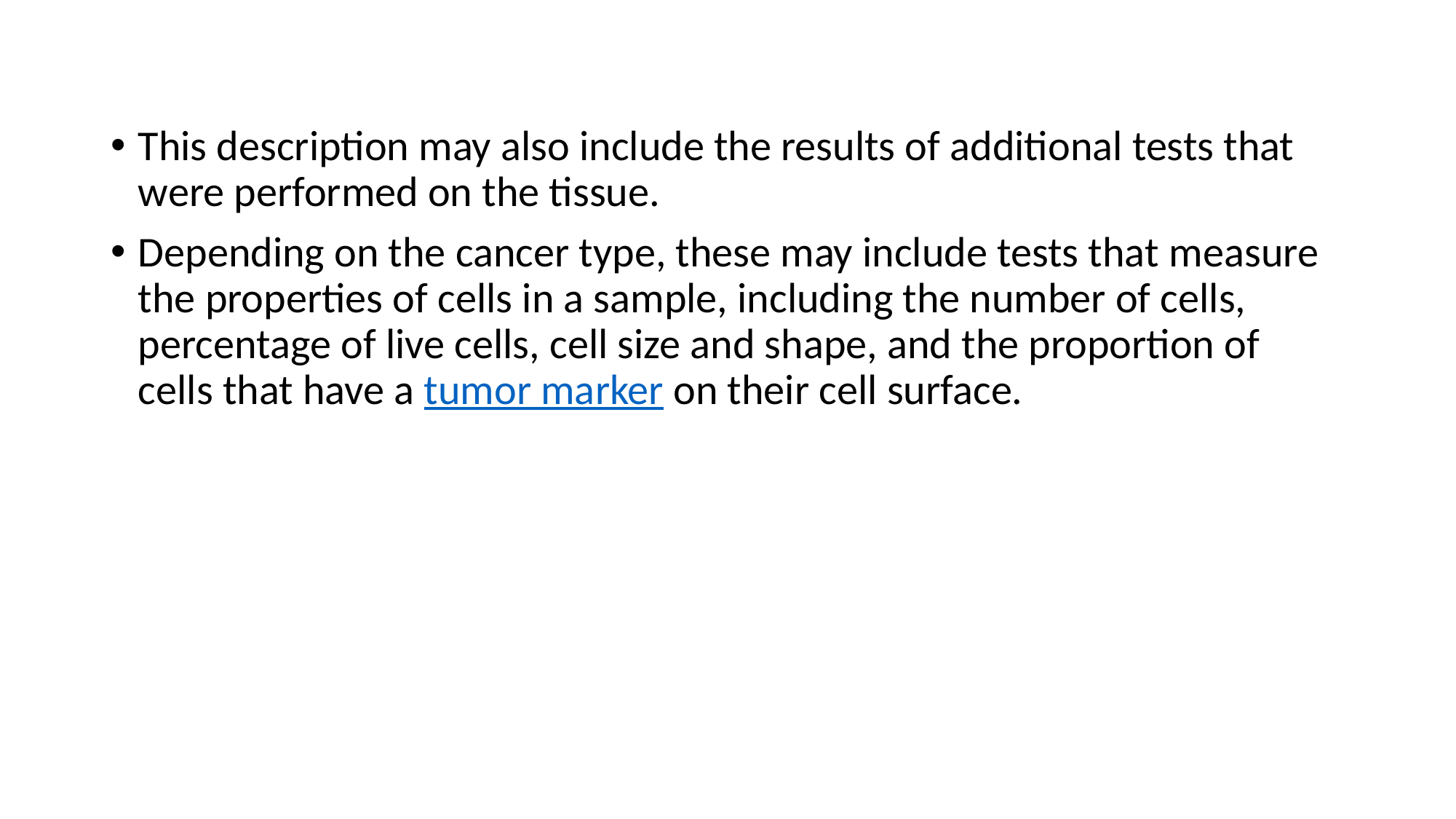

This description may also include the results of additional tests that were performed on the tissue.
Depending on the cancer type, these may include tests that measure the properties of cells in a sample, including the number of cells, percentage of live cells, cell size and shape, and the proportion of cells that have a tumor marker on their cell surface.